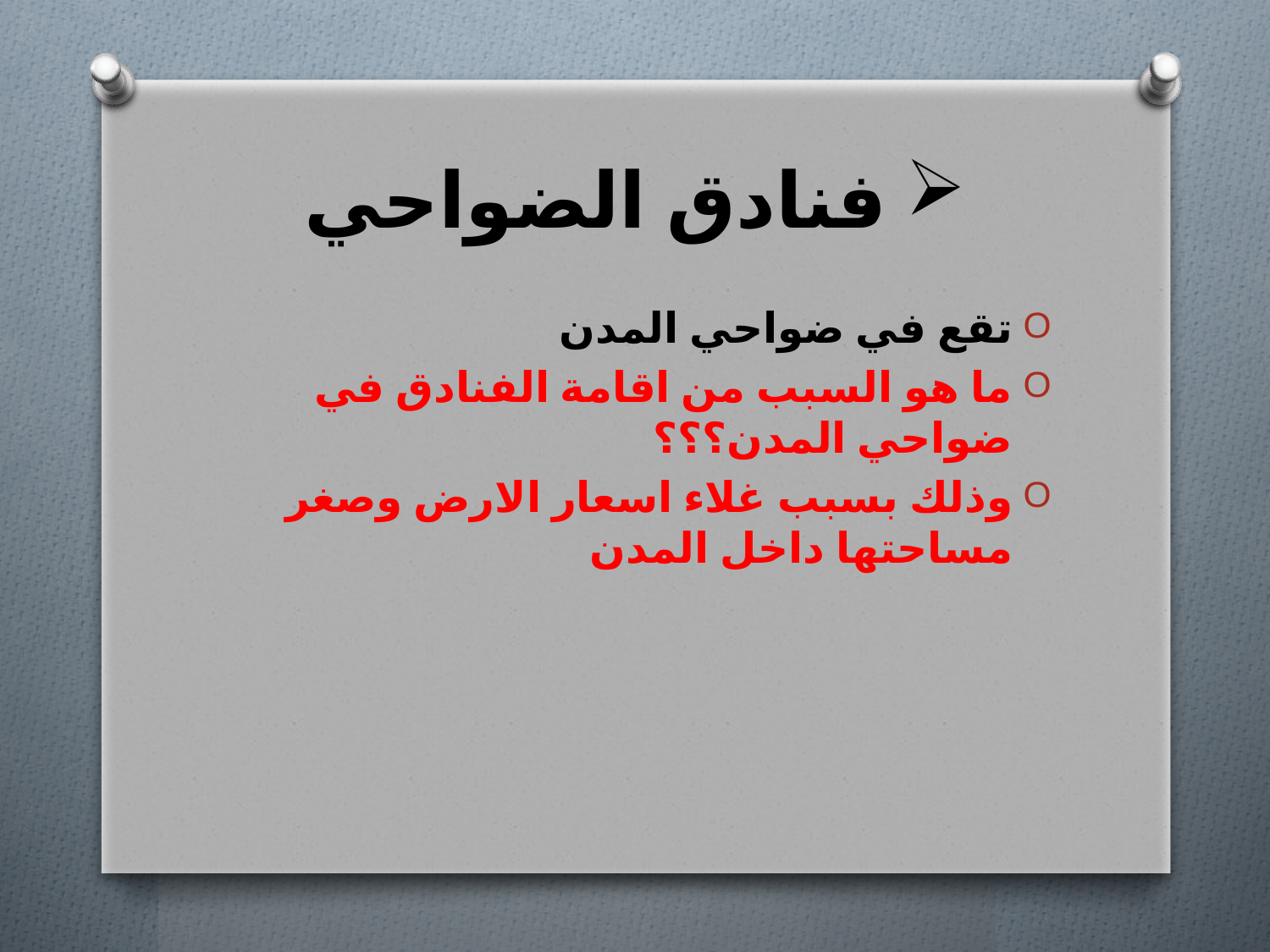

# فنادق الضواحي
تقع في ضواحي المدن
ما هو السبب من اقامة الفنادق في ضواحي المدن؟؟؟
وذلك بسبب غلاء اسعار الارض وصغر مساحتها داخل المدن